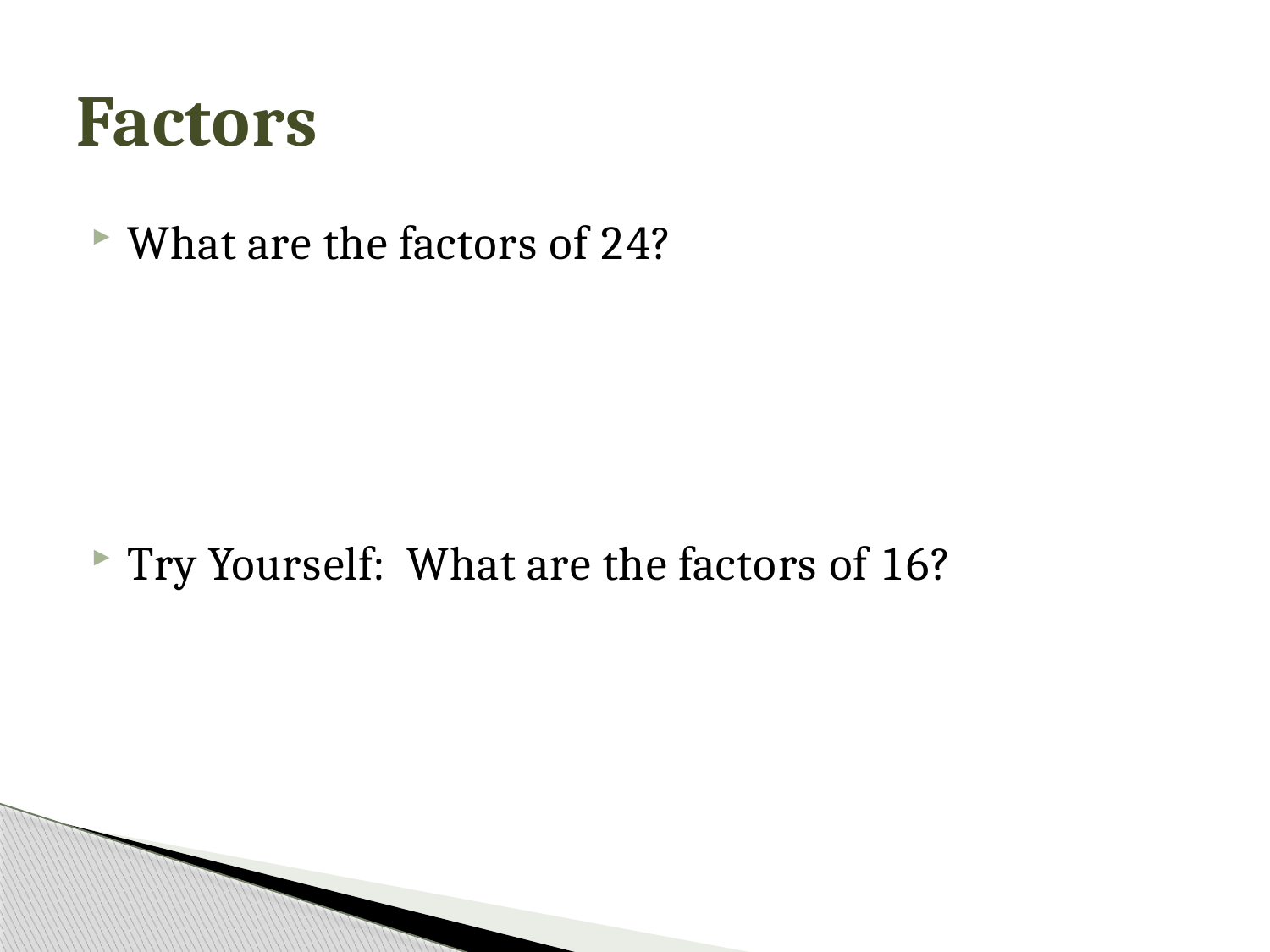

# Factors
What are the factors of 24?

Try Yourself:  What are the factors of 16?